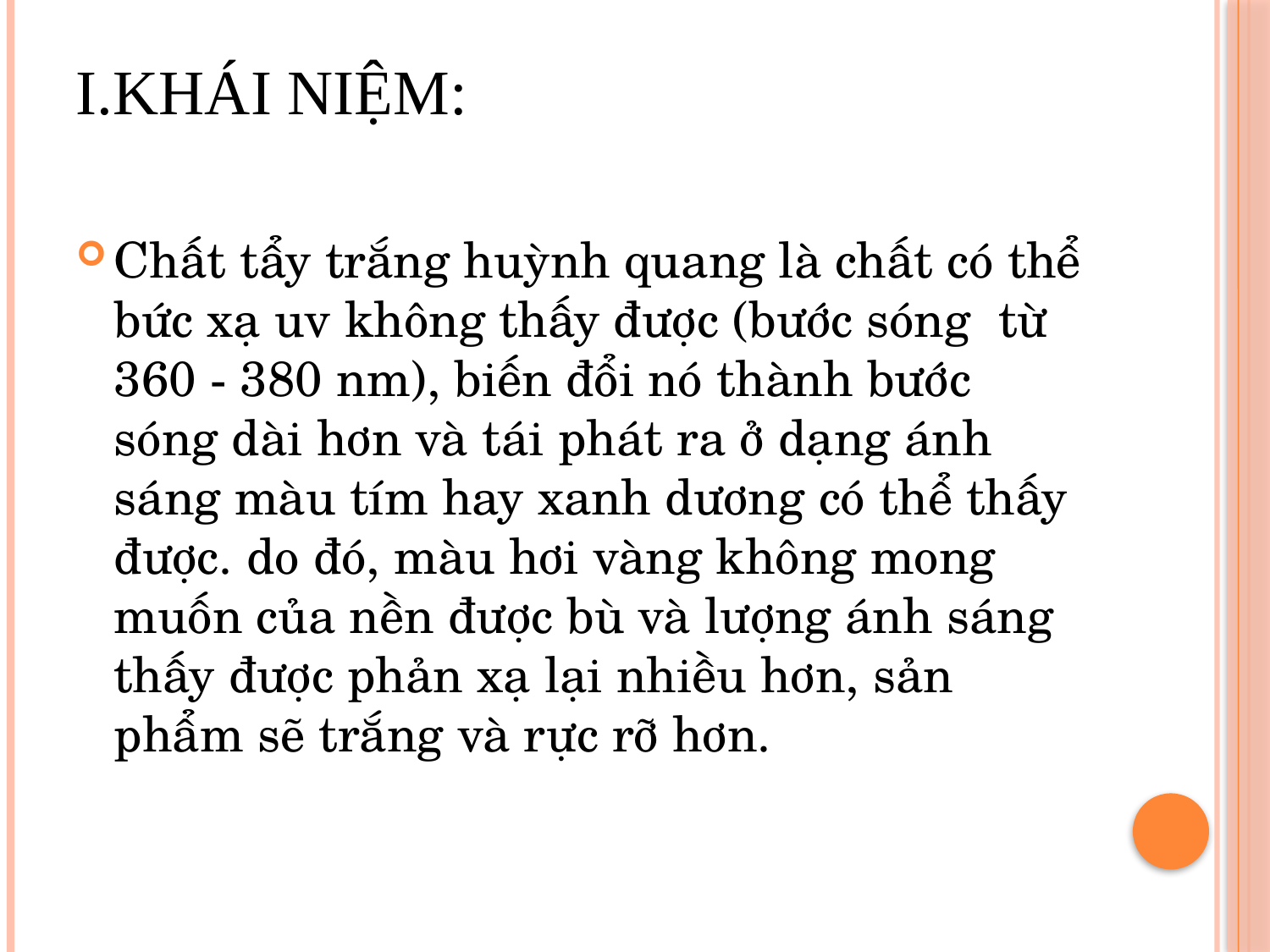

# I.Khái niệm:
Chất tẩy trắng huỳnh quang là chất có thể bức xạ uv không thấy được (bước sóng  từ 360 - 380 nm), biến đổi nó thành bước sóng dài hơn và tái phát ra ở dạng ánh sáng màu tím hay xanh dương có thể thấy được. do đó, màu hơi vàng không mong muốn của nền được bù và lượng ánh sáng thấy được phản xạ lại nhiều hơn, sản phẩm sẽ trắng và rực rỡ hơn.